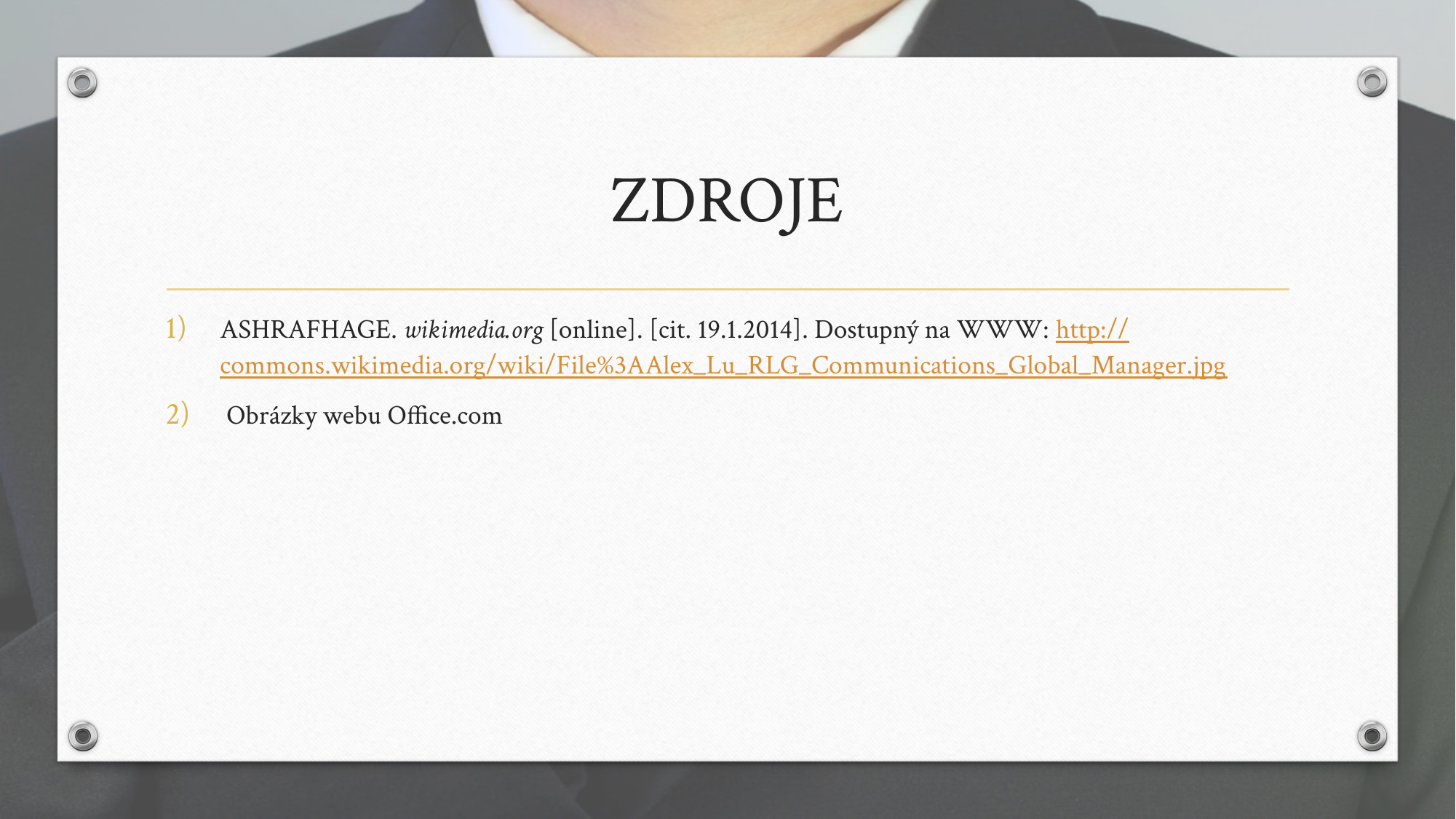

# ZDROJE
ASHRAFHAGE. wikimedia.org [online]. [cit. 19.1.2014]. Dostupný na WWW: http://commons.wikimedia.org/wiki/File%3AAlex_Lu_RLG_Communications_Global_Manager.jpg
 Obrázky webu Office.com